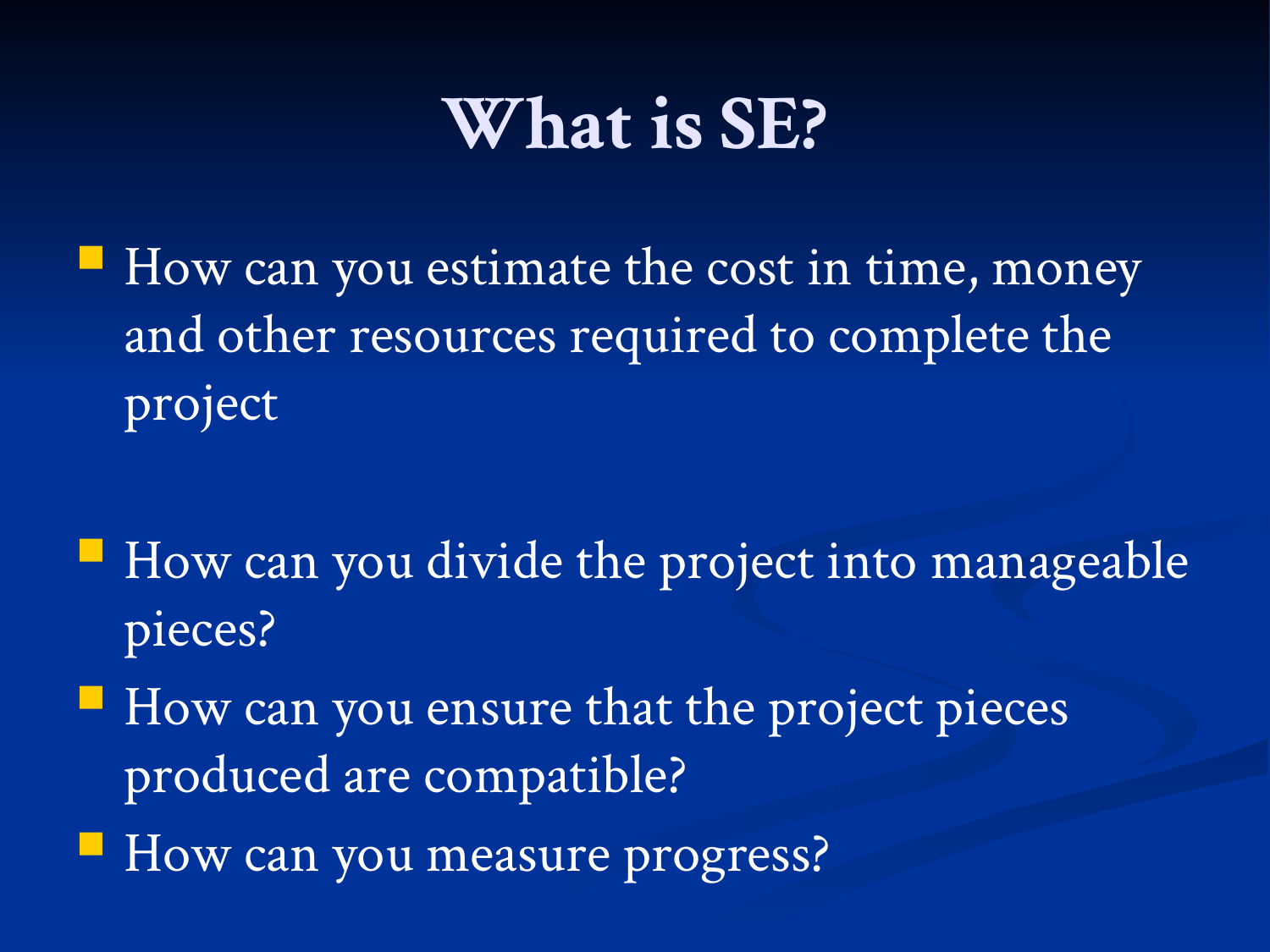

# What is SE?
How can you estimate the cost in time, money and other resources required to complete the project

How can you divide the project into manageable pieces?
How can you ensure that the project pieces produced are compatible?
How can you measure progress?